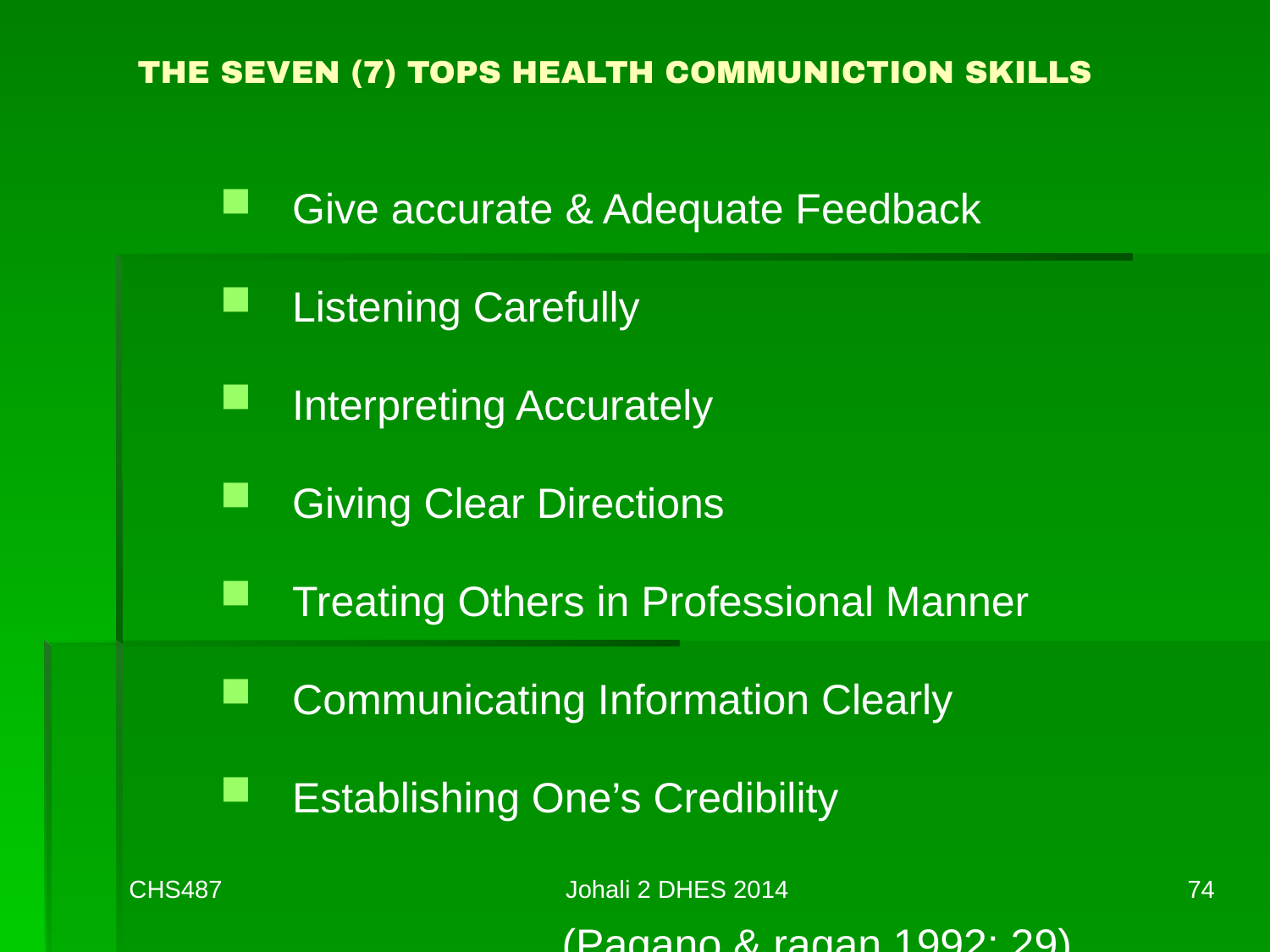

# THE SEVEN (7) TOPS HEALTH COMMUNICTION SKILLS

Give accurate & Adequate Feedback

Listening Carefully

Interpreting Accurately

Giving Clear Directions

Treating Others in Professional Manner

Communicating Information Clearly

Establishing One’s Credibility

(Pagano & ragan 1992; 29)
CHS487
Johali 2 DHES 2014
74